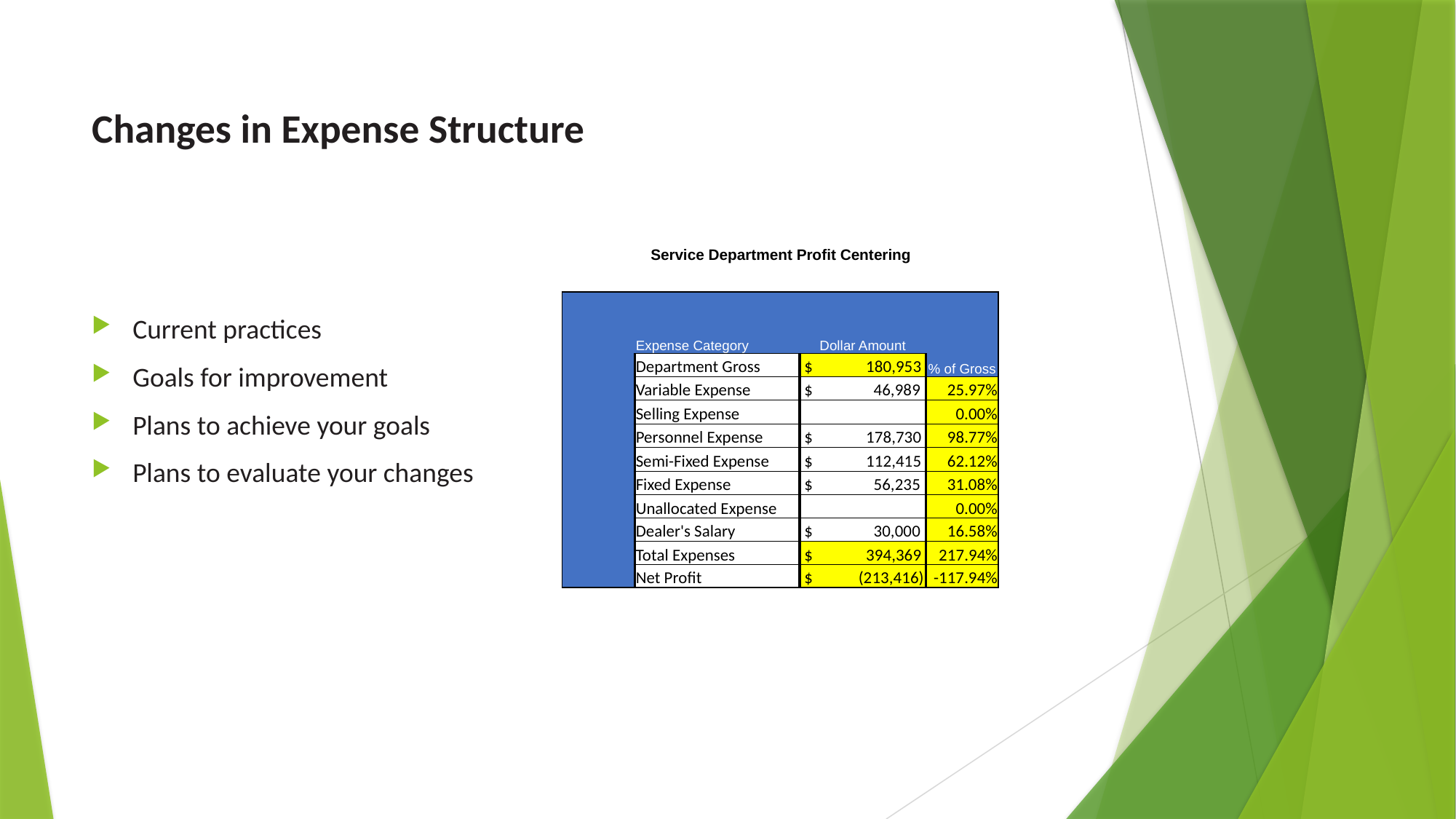

# Changes in Expense Structure
| Service Department Profit Centering |  |  |  |
| --- | --- | --- | --- |
|  |  |  |  |
|  | Expense Category | Dollar Amount |  |
|  | Department Gross | $ 180,953 | % of Gross |
|  | Variable Expense | $ 46,989 | 25.97% |
|  | Selling Expense |  | 0.00% |
|  | Personnel Expense | $ 178,730 | 98.77% |
|  | Semi-Fixed Expense | $ 112,415 | 62.12% |
|  | Fixed Expense | $ 56,235 | 31.08% |
|  | Unallocated Expense |  | 0.00% |
|  | Dealer's Salary | $ 30,000 | 16.58% |
|  | Total Expenses | $ 394,369 | 217.94% |
|  | Net Profit | $ (213,416) | -117.94% |
|  |  |  |  |

Current practices
Goals for improvement
Plans to achieve your goals
Plans to evaluate your changes